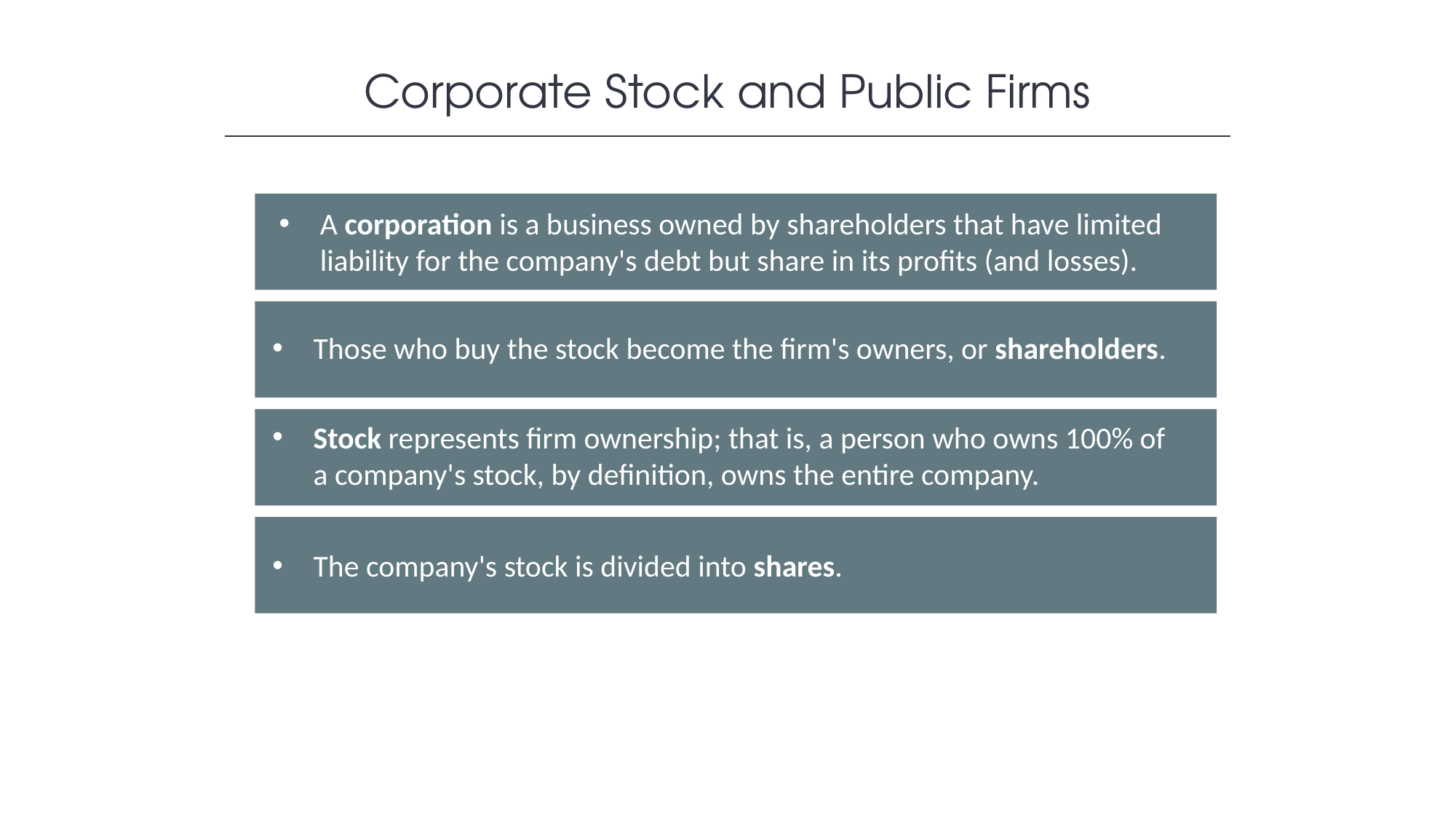

Corporate Stock and Public Firms

A corporation is a business owned by shareholders that have limited liability for the company's debt but share in its profits (and losses).

Those who buy the stock become the firm's owners, or shareholders.

Stock represents firm ownership; that is, a person who owns 100% of a company's stock, by definition, owns the entire company.

The company's stock is divided into shares.